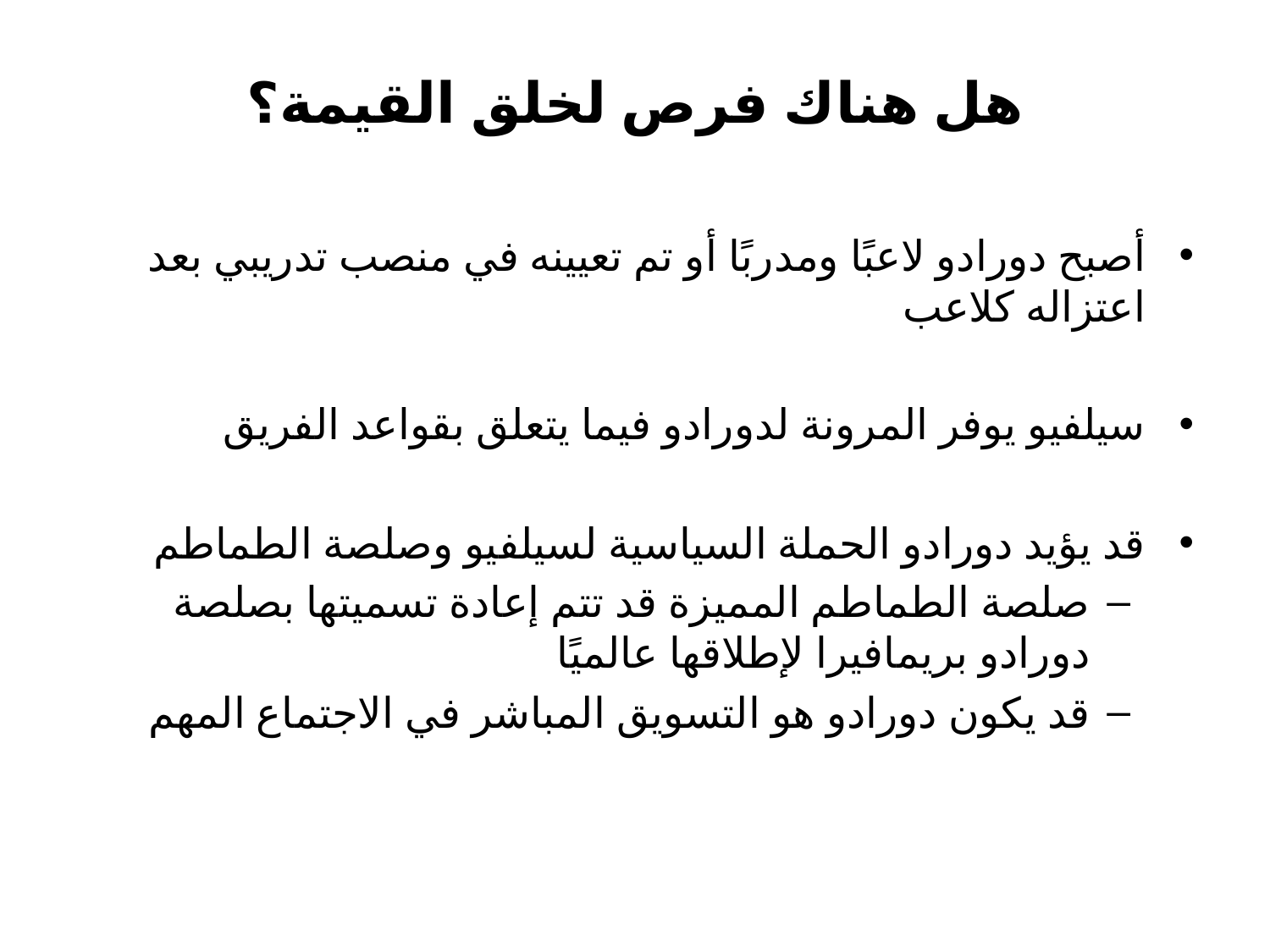

# هل هناك فرص لخلق القيمة؟
أصبح دورادو لاعبًا ومدربًا أو تم تعيينه في منصب تدريبي بعد اعتزاله كلاعب

سيلفيو يوفر المرونة لدورادو فيما يتعلق بقواعد الفريق

قد يؤيد دورادو الحملة السياسية لسيلفيو وصلصة الطماطم
صلصة الطماطم المميزة قد تتم إعادة تسميتها بصلصة دورادو بريمافيرا لإطلاقها عالميًا
قد يكون دورادو هو التسويق المباشر في الاجتماع المهم